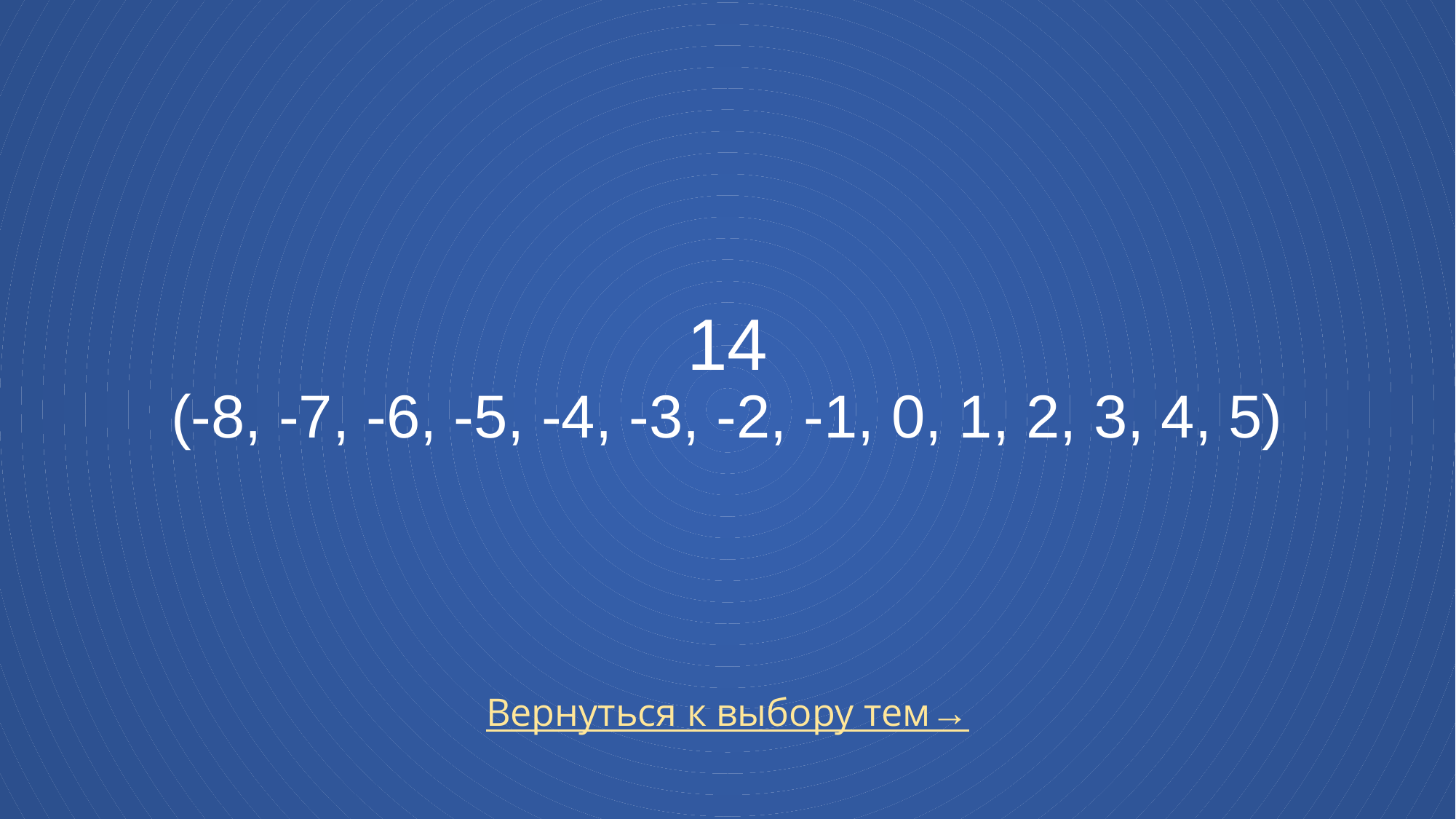

# 14 (-8, -7, -6, -5, -4, -3, -2, -1, 0, 1, 2, 3, 4, 5)
Вернуться к выбору тем→